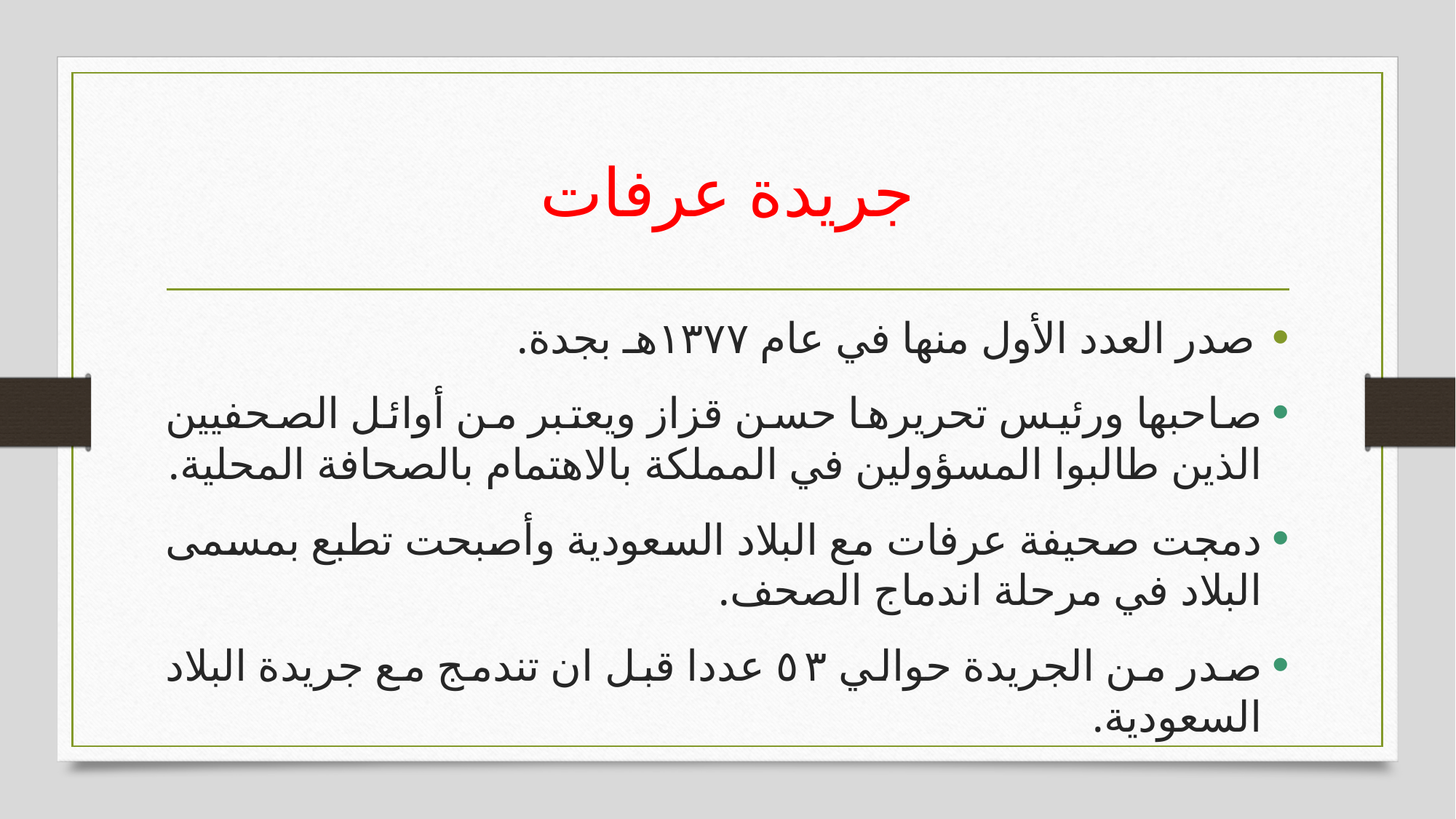

# جريدة عرفات
صدر العدد الأول منها في عام ١٣٧٧هـ بجدة.
صاحبها ورئيس تحريرها حسن قزاز ويعتبر من أوائل الصحفيين الذين طالبوا المسؤولين في المملكة بالاهتمام بالصحافة المحلية.
دمجت صحيفة عرفات مع البلاد السعودية وأصبحت تطبع بمسمى البلاد في مرحلة اندماج الصحف.
صدر من الجريدة حوالي ٥٣ عددا قبل ان تندمج مع جريدة البلاد السعودية.